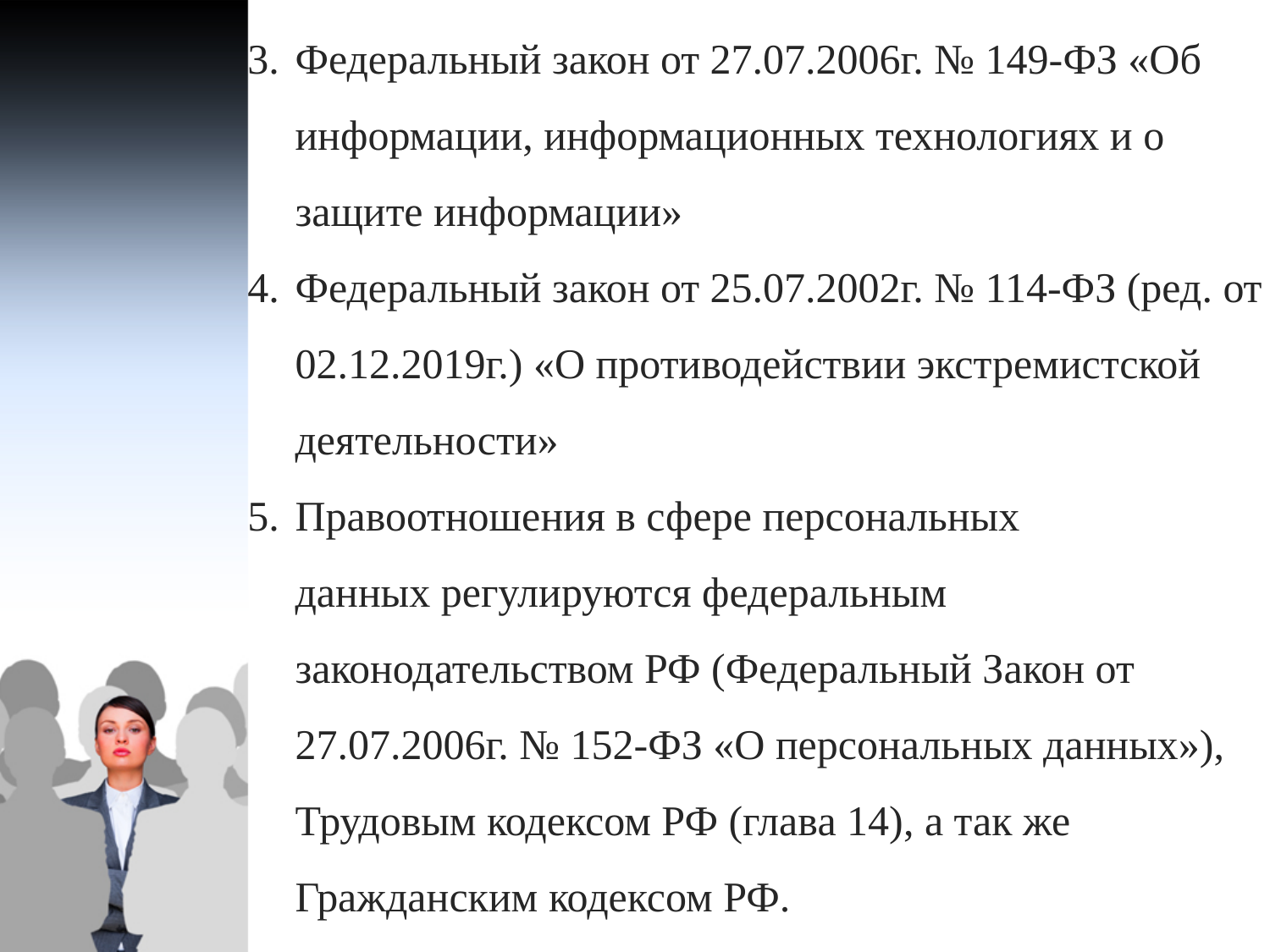

Федеральный закон от 27.07.2006г. № 149-ФЗ «Об информации, информационных технологиях и о защите информации»
Федеральный закон от 25.07.2002г. № 114-ФЗ (ред. от 02.12.2019г.) «О противодействии экстремистской деятельности»
Правоотношения в сфере персональных данных регулируются федеральным законодательством РФ (Федеральный Закон от 27.07.2006г. № 152-ФЗ «О персональных данных»), Трудовым кодексом РФ (глава 14), а так же Гражданским кодексом РФ.